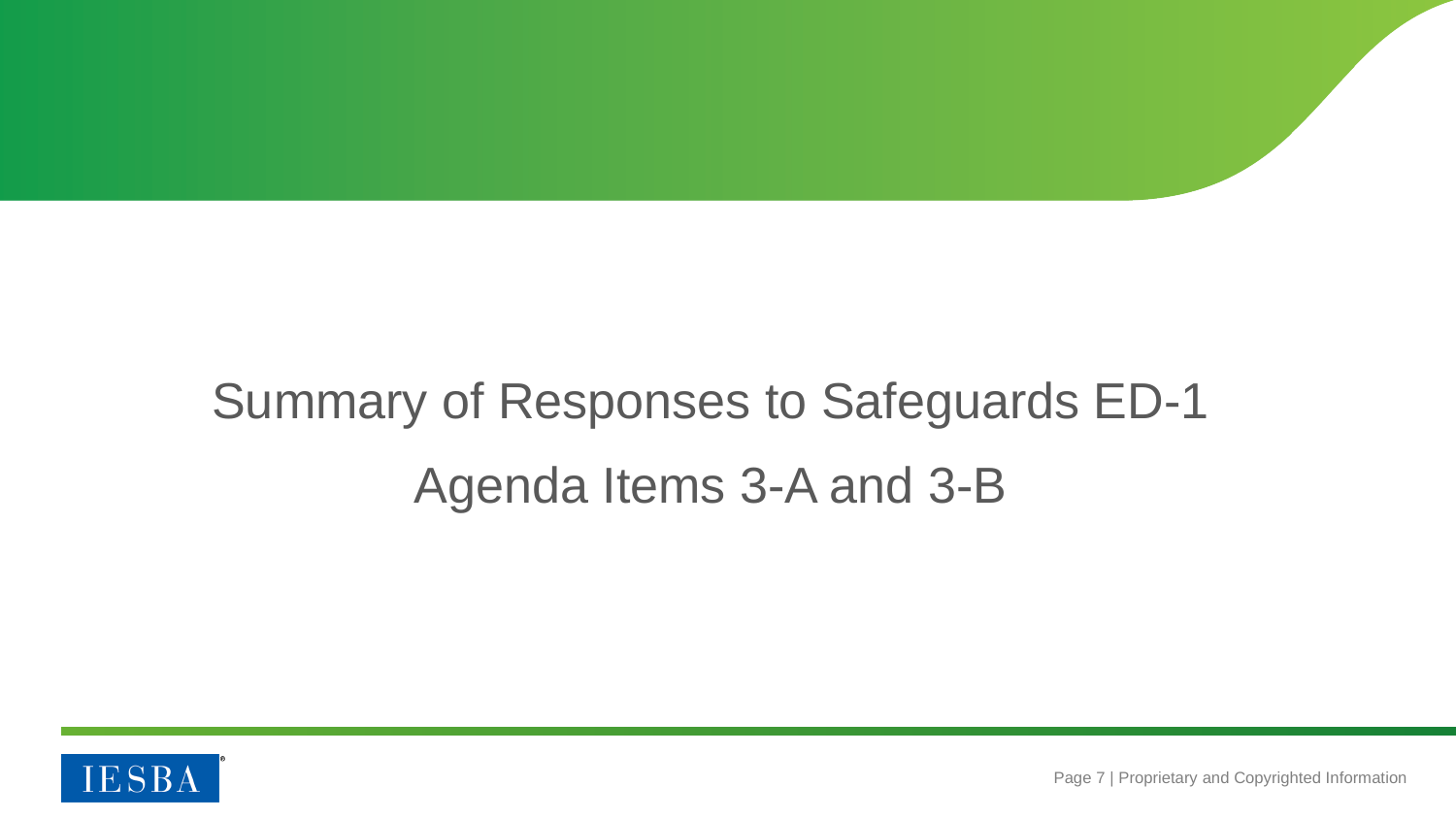

Summary of Responses to Safeguards ED-1
Agenda Items 3-A and 3-B